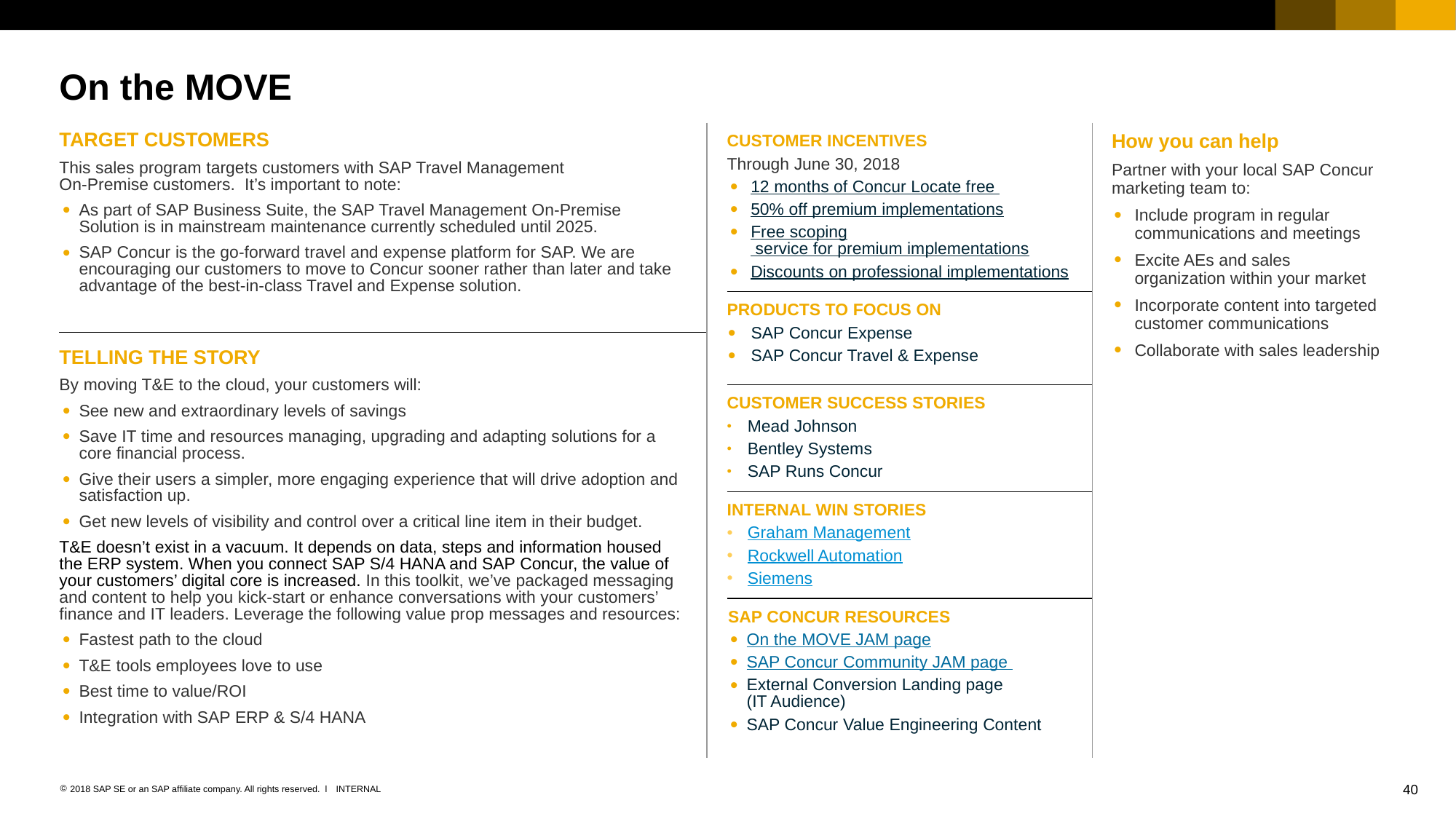

# On the MOVE
| CUSTOMER INCENTIVES Through June 30, 2018 12 months of Concur Locate free 50% off premium implementations Free scoping service for premium implementations Discounts on professional implementations |
| --- |
| PRODUCTS TO FOCUS ON SAP Concur Expense SAP Concur Travel & Expense |
| CUSTOMER SUCCESS STORIES Mead Johnson Bentley Systems SAP Runs Concur |
| INTERNAL WIN STORIES Graham Management Rockwell Automation Siemens |
| SAP CONCUR RESOURCES On the MOVE JAM page SAP Concur Community JAM page External Conversion Landing page (IT Audience) SAP Concur Value Engineering Content |
| TARGET CUSTOMERS This sales program targets customers with SAP Travel Management On-Premise customers. It’s important to note: As part of SAP Business Suite, the SAP Travel Management On-Premise Solution is in mainstream maintenance currently scheduled until 2025. SAP Concur is the go-forward travel and expense platform for SAP. We are encouraging our customers to move to Concur sooner rather than later and take advantage of the best-in-class Travel and Expense solution. |
| --- |
| TELLING THE STORY By moving T&E to the cloud, your customers will: See new and extraordinary levels of savings Save IT time and resources managing, upgrading and adapting solutions for a core financial process. Give their users a simpler, more engaging experience that will drive adoption and satisfaction up. Get new levels of visibility and control over a critical line item in their budget. T&E doesn’t exist in a vacuum. It depends on data, steps and information housed the ERP system. When you connect SAP S/4 HANA and SAP Concur, the value of your customers’ digital core is increased. In this toolkit, we’ve packaged messaging and content to help you kick-start or enhance conversations with your customers’ finance and IT leaders. Leverage the following value prop messages and resources: Fastest path to the cloud T&E tools employees love to use Best time to value/ROI Integration with SAP ERP & S/4 HANA |
How you can help
Partner with your local SAP Concur marketing team to:
Include program in regular communications and meetings
Excite AEs and sales organization within your market
Incorporate content into targeted customer communications
Collaborate with sales leadership